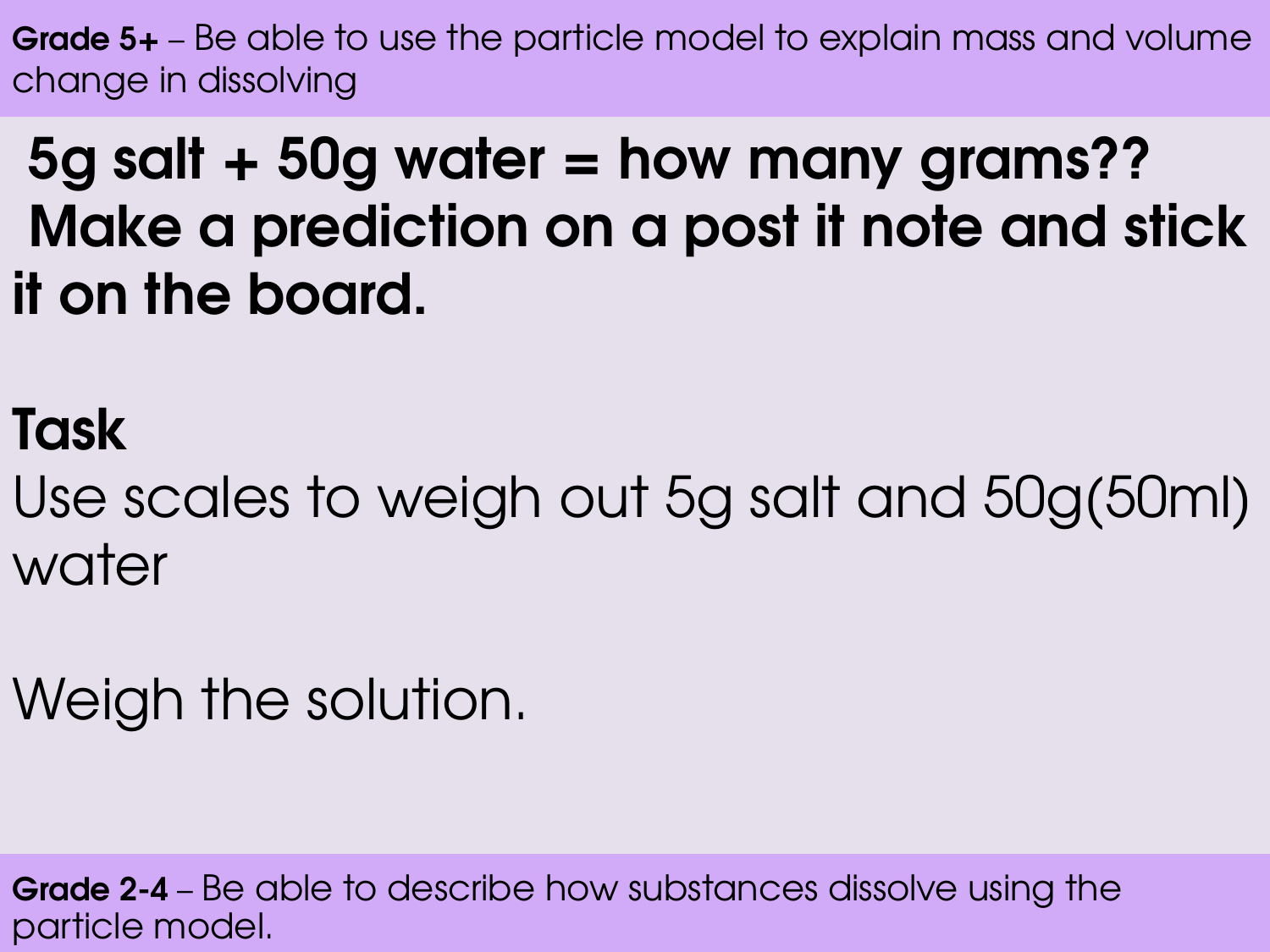

ASPIRE – Be able to use the particle model to explain mass and volume change in dissolving

Grade 5+ – Be able to use the particle model to explain mass and volume change in dissolving

 5g salt + 50g water = how many grams??
 Make a prediction on a post it note and stick it on the board.

Task
Use scales to weigh out 5g salt and 50g(50ml) water

Weigh the solution.

CHALLENGE – Be able to describe how substances dissolve using the particle model.

Grade 2-4 – Be able to describe how substances dissolve using the particle model.